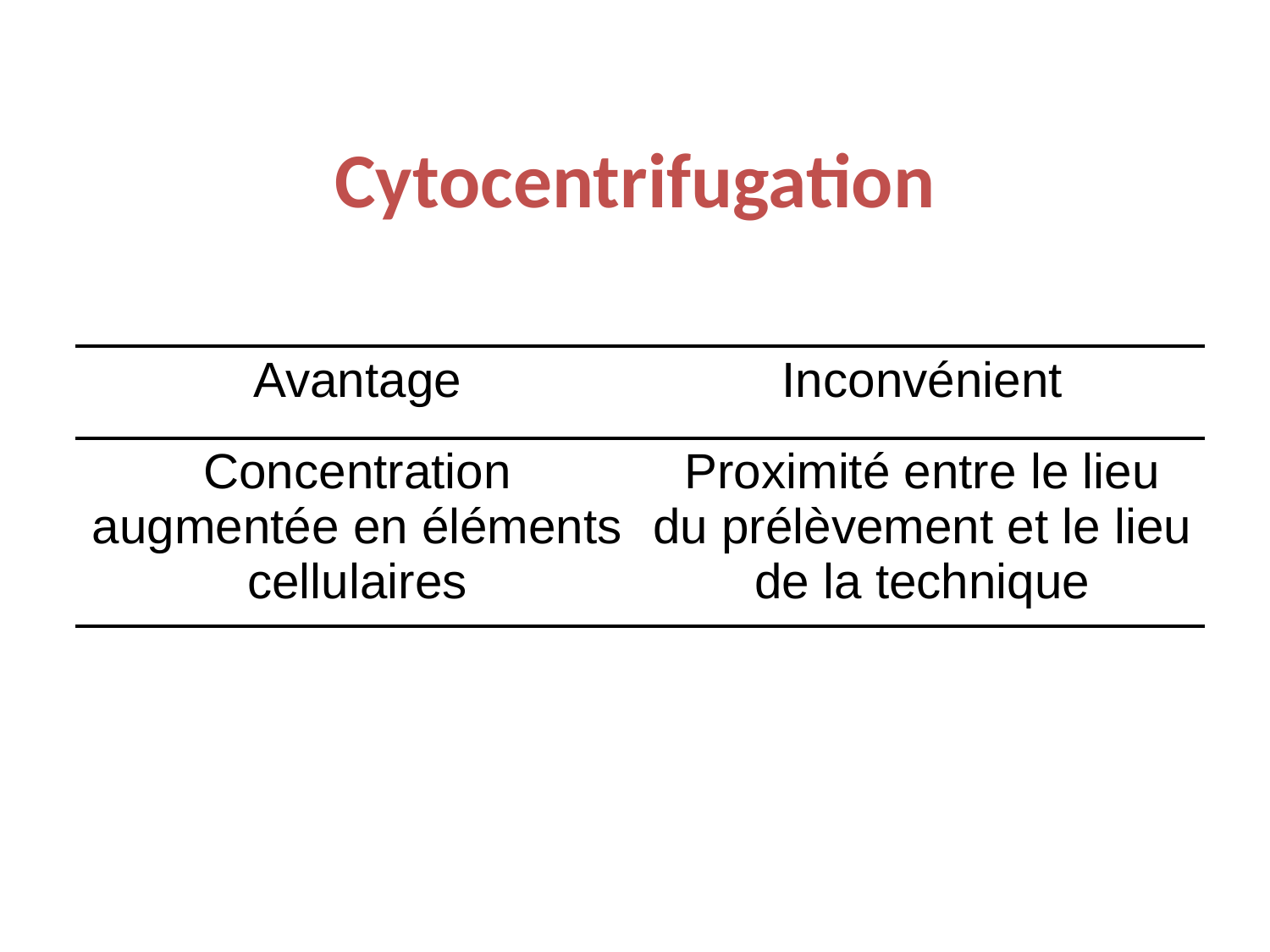

Cytocentrifugation
| Avantage | Inconvénient |
| --- | --- |
| Concentration augmentée en éléments cellulaires | Proximité entre le lieu du prélèvement et le lieu de la technique |